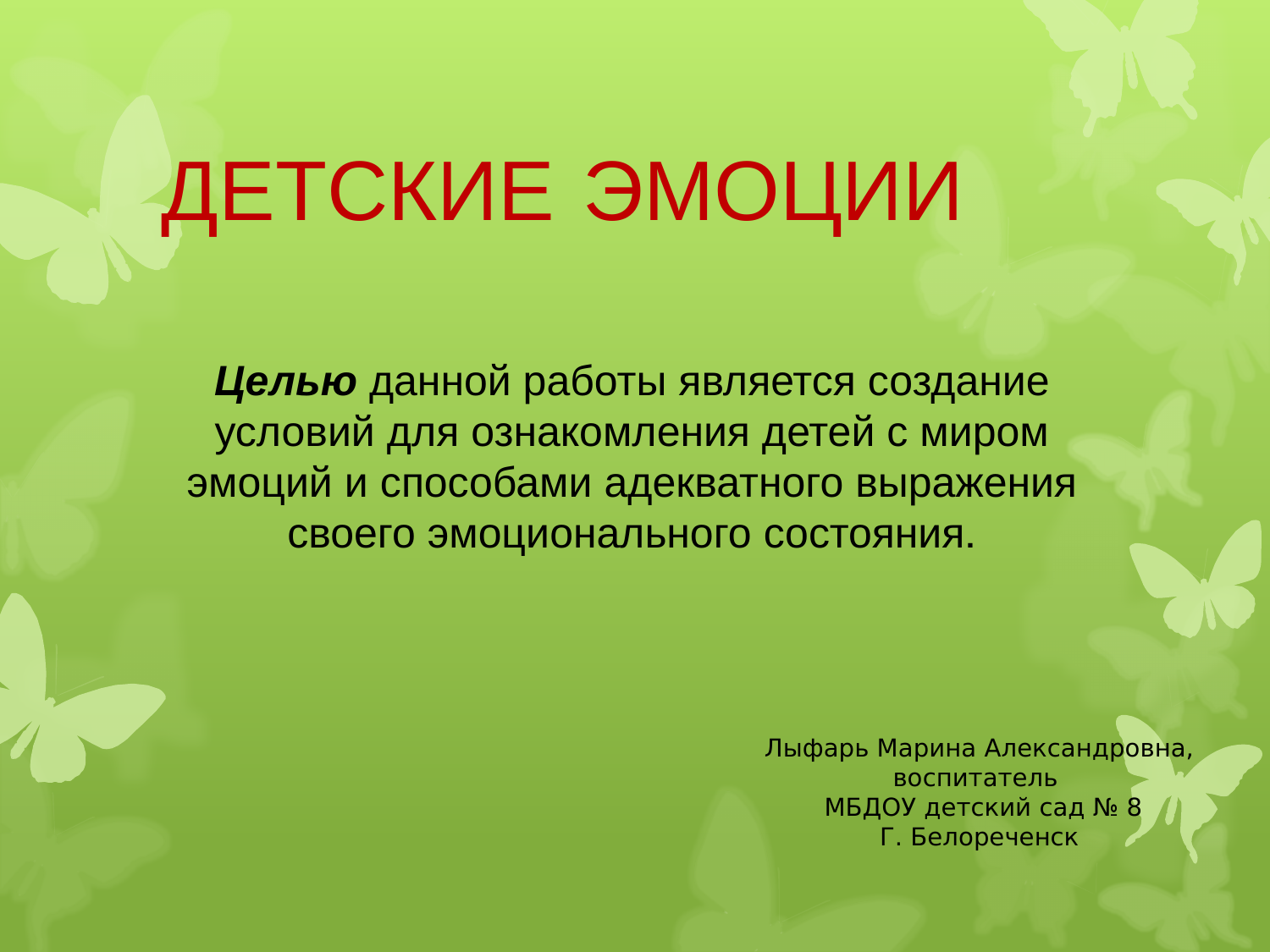

# ДЕТСКИЕ ЭМОЦИИ
Целью данной работы является создание условий для ознакомления детей с миром эмоций и способами адекватного выражения своего эмоционального состояния.
Лыфарь Марина Александровна,
воспитатель
 МБДОУ детский сад № 8
Г. Белореченск